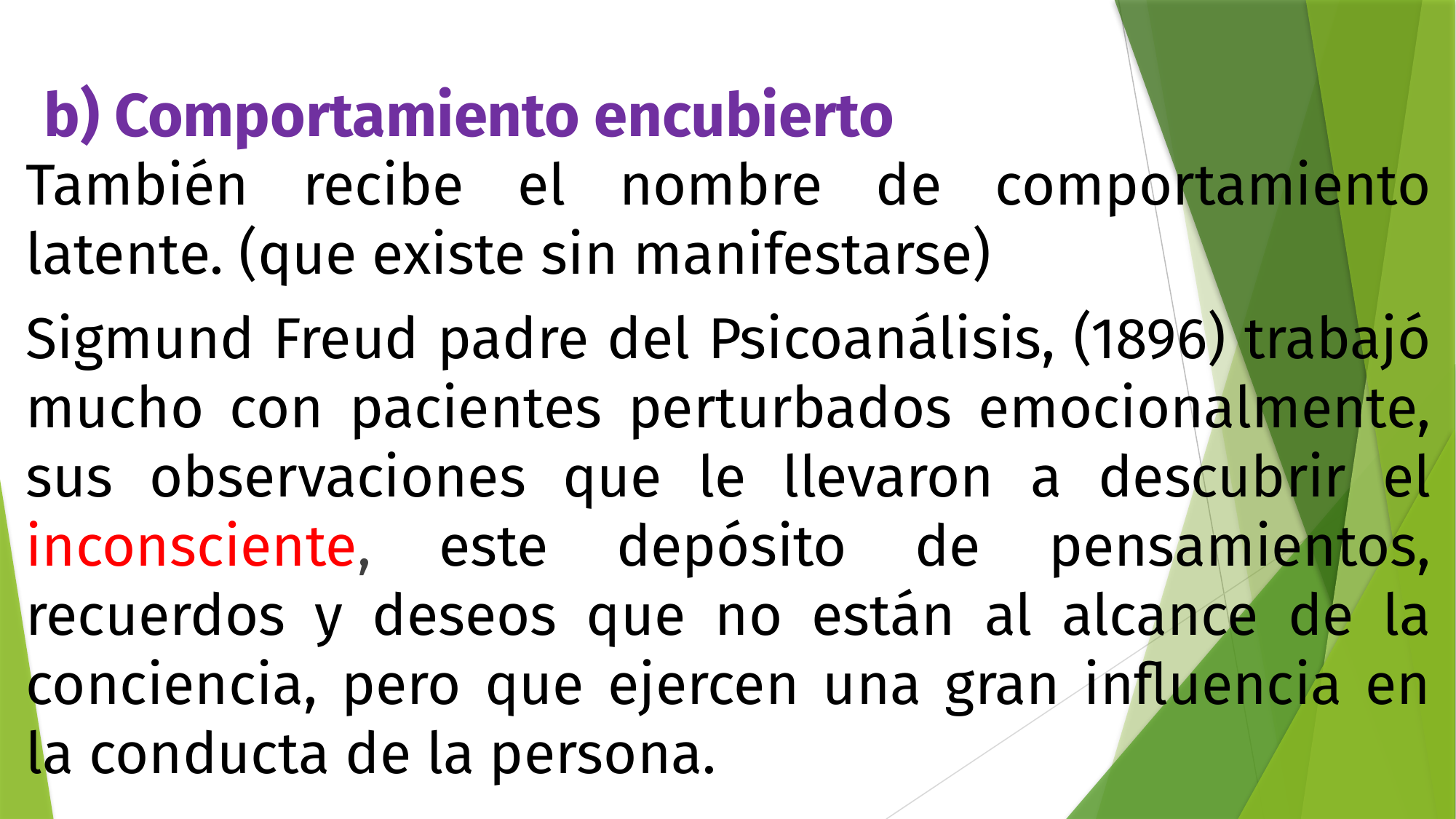

b) Comportamiento encubierto
También recibe el nombre de comportamiento latente. (que existe sin manifestarse)
Sigmund Freud padre del Psicoanálisis, (1896) trabajó mucho con pacientes perturbados emocionalmente, sus observaciones que le llevaron a descubrir el inconsciente, este depósito de pensamientos, recuerdos y deseos que no están al alcance de la conciencia, pero que ejercen una gran influencia en la conducta de la persona.